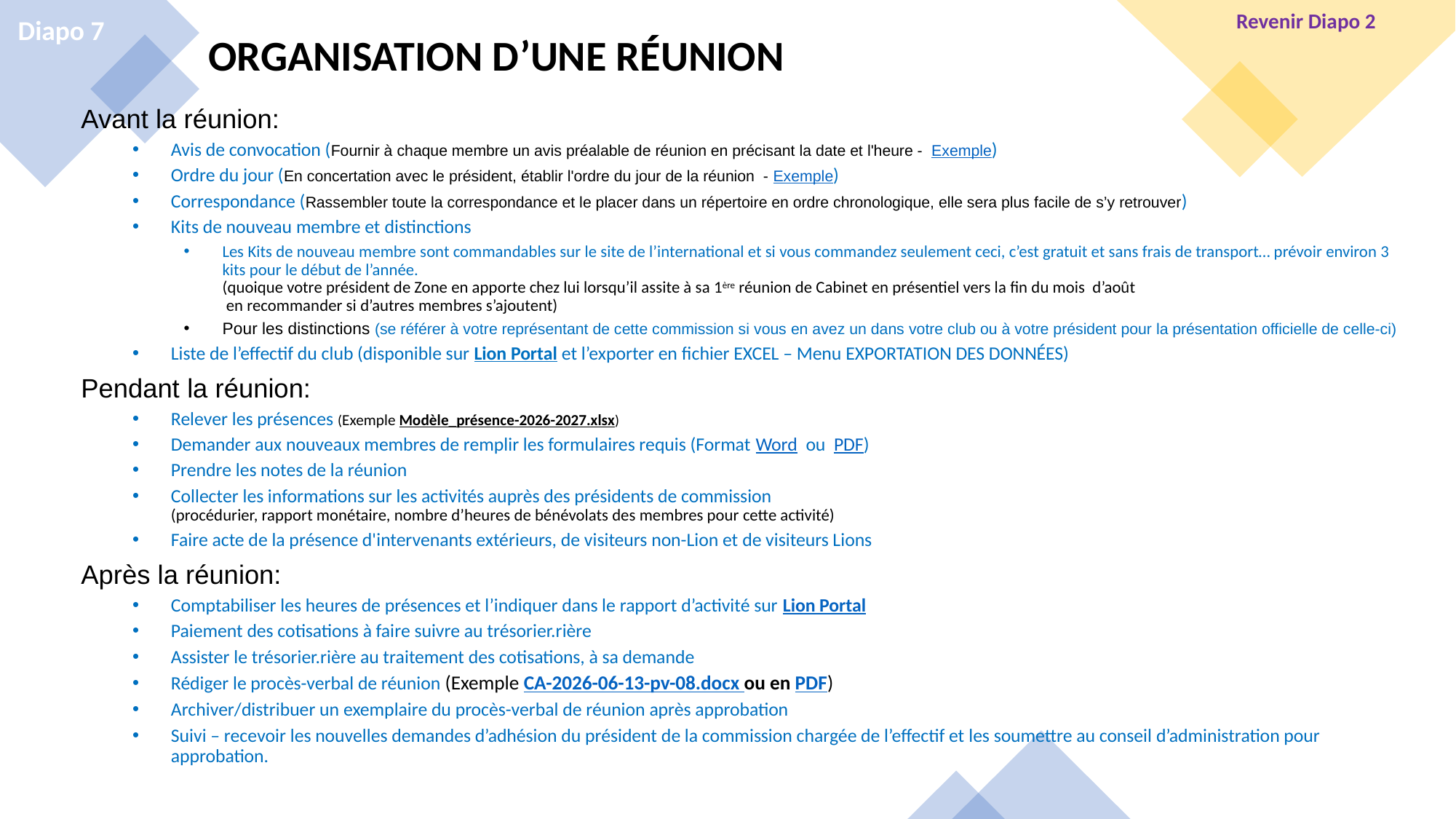

Revenir Diapo 2
Diapo 7
ORGANISATION D’UNE RÉUNION

Avant la réunion:
Avis de convocation (Fournir à chaque membre un avis préalable de réunion en précisant la date et l'heure -  Exemple)
Ordre du jour (En concertation avec le président, établir l'ordre du jour de la réunion  - Exemple)
Correspondance (Rassembler toute la correspondance et le placer dans un répertoire en ordre chronologique, elle sera plus facile de s’y retrouver)
Kits de nouveau membre et distinctions
Les Kits de nouveau membre sont commandables sur le site de l’international et si vous commandez seulement ceci, c’est gratuit et sans frais de transport… prévoir environ 3 kits pour le début de l’année.
	(quoique votre président de Zone en apporte chez lui lorsqu’il assite à sa 1ère réunion de Cabinet en présentiel vers la fin du mois  d’août
	 en recommander si d’autres membres s’ajoutent)
Pour les distinctions (se référer à votre représentant de cette commission si vous en avez un dans votre club ou à votre président pour la présentation officielle de celle-ci)
Liste de l’effectif du club (disponible sur Lion Portal et l’exporter en fichier EXCEL – Menu EXPORTATION DES DONNÉES)
Pendant la réunion:
Relever les présences (Exemple Modèle_présence-2026-2027.xlsx)
Demander aux nouveaux membres de remplir les formulaires requis (Format Word  ou  PDF)
Prendre les notes de la réunion
Collecter les informations sur les activités auprès des présidents de commission
(procédurier, rapport monétaire, nombre d’heures de bénévolats des membres pour cette activité)
Faire acte de la présence d'intervenants extérieurs, de visiteurs non-Lion et de visiteurs Lions
Après la réunion:
Comptabiliser les heures de présences et l’indiquer dans le rapport d’activité sur Lion Portal
Paiement des cotisations à faire suivre au trésorier.rière
Assister le trésorier.rière au traitement des cotisations, à sa demande
Rédiger le procès-verbal de réunion (Exemple CA-2026-06-13-pv-08.docx ou en PDF)
Archiver/distribuer un exemplaire du procès-verbal de réunion après approbation
Suivi – recevoir les nouvelles demandes d’adhésion du président de la commission chargée de l’effectif et les soumettre au conseil d’administration pour approbation.